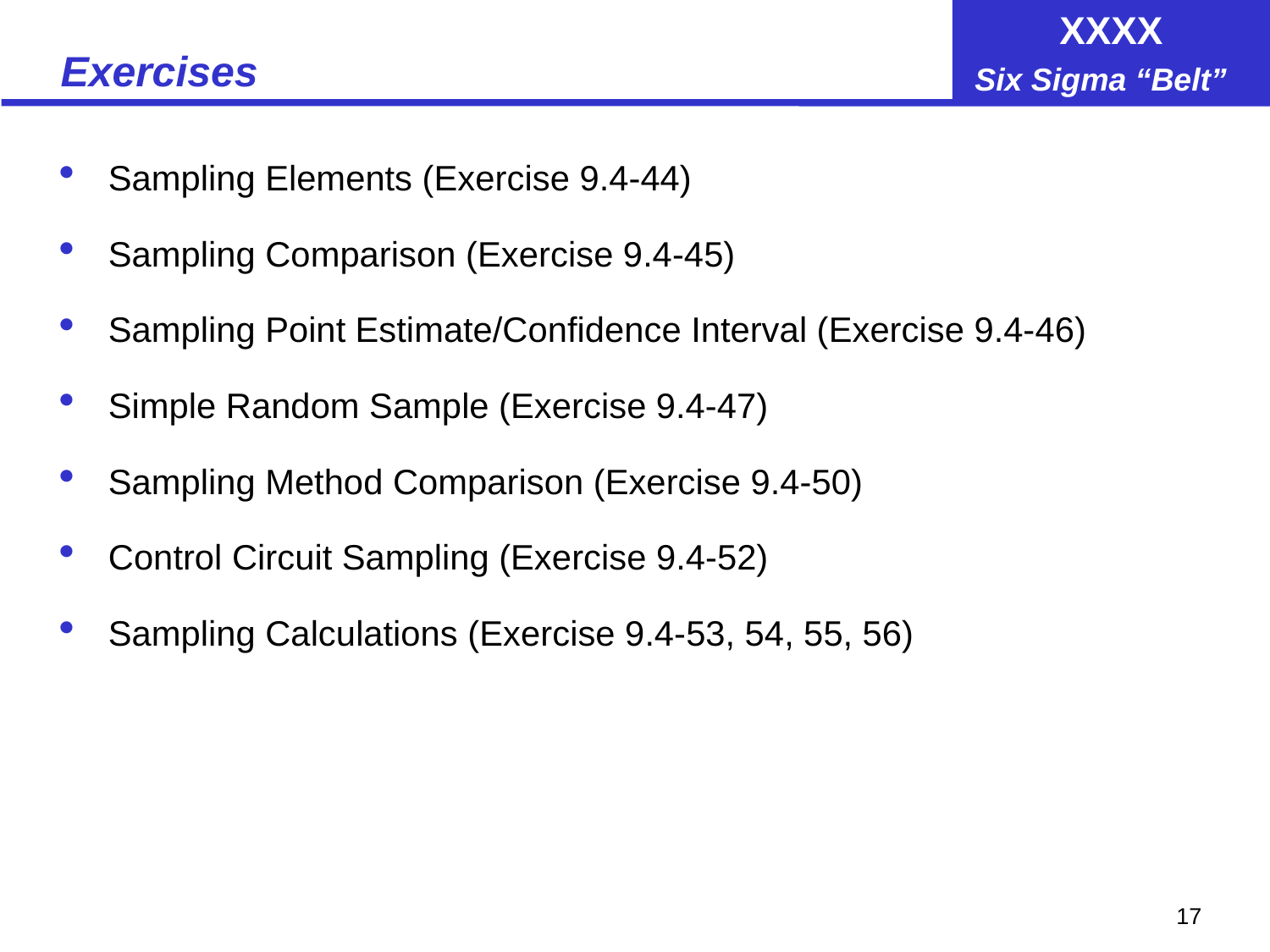

# Exercises
Sampling Elements (Exercise 9.4-44)
Sampling Comparison (Exercise 9.4-45)
Sampling Point Estimate/Confidence Interval (Exercise 9.4-46)
Simple Random Sample (Exercise 9.4-47)
Sampling Method Comparison (Exercise 9.4-50)
Control Circuit Sampling (Exercise 9.4-52)
Sampling Calculations (Exercise 9.4-53, 54, 55, 56)